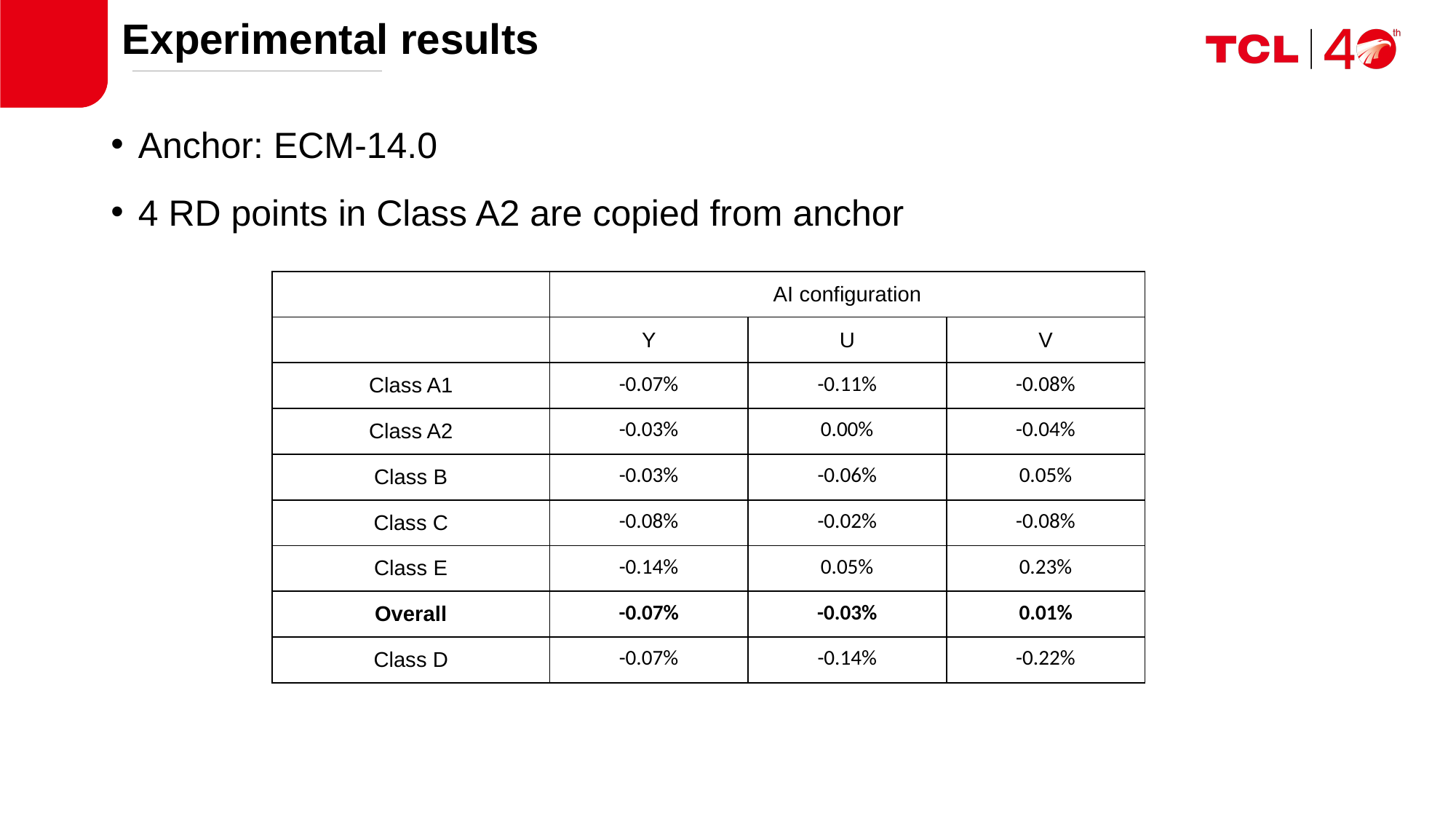

# Experimental results
Anchor: ECM-14.0
4 RD points in Class A2 are copied from anchor
|  | AI configuration |  |  |
| --- | --- | --- | --- |
|  | Y | U | V |
| Class A1 | -0.07% | -0.11% | -0.08% |
| Class A2 | -0.03% | 0.00% | -0.04% |
| Class B | -0.03% | -0.06% | 0.05% |
| Class C | -0.08% | -0.02% | -0.08% |
| Class E | -0.14% | 0.05% | 0.23% |
| Overall | -0.07% | -0.03% | 0.01% |
| Class D | -0.07% | -0.14% | -0.22% |